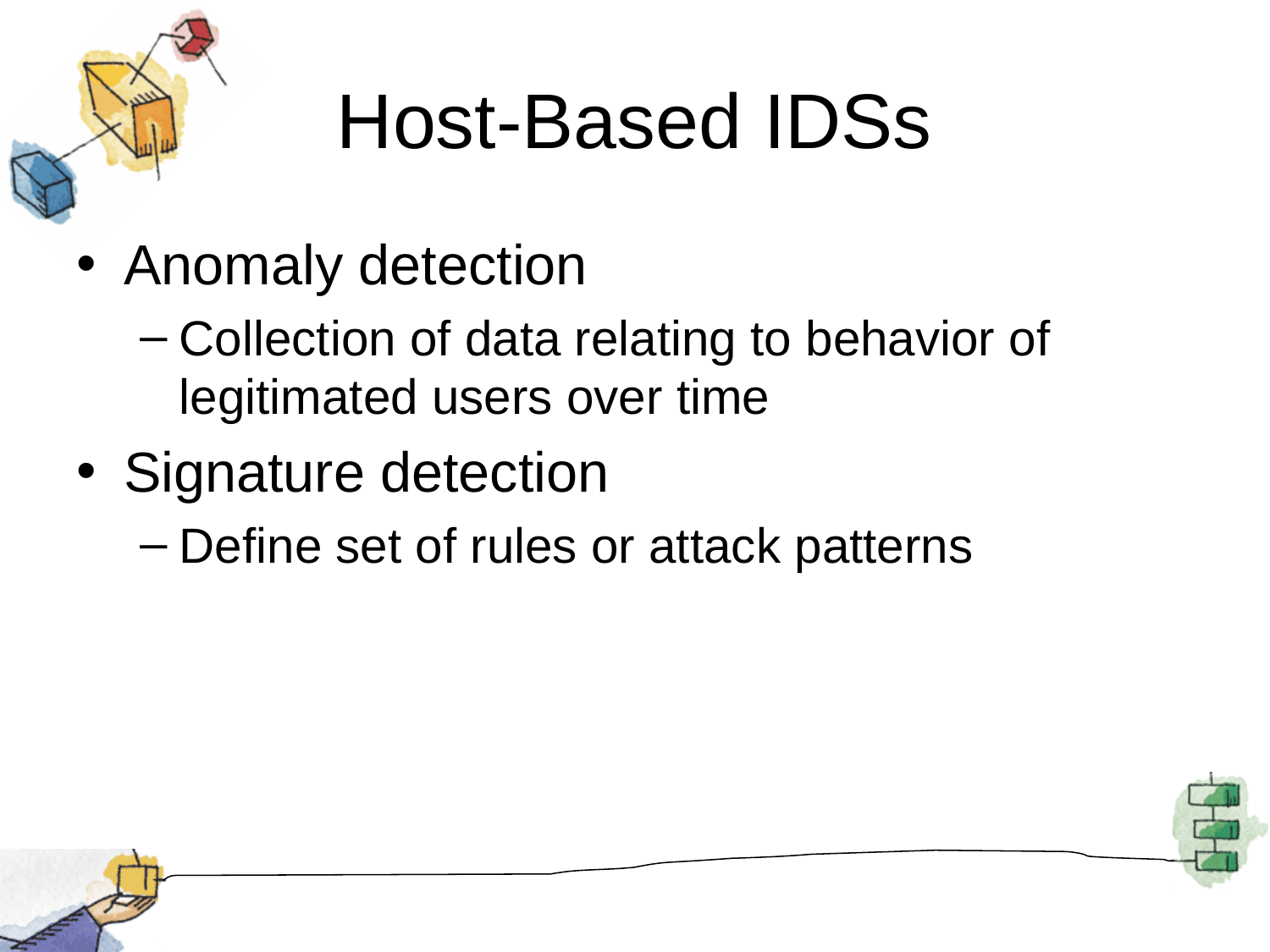

# Host-Based IDSs
Anomaly detection
Collection of data relating to behavior of legitimated users over time
Signature detection
Define set of rules or attack patterns